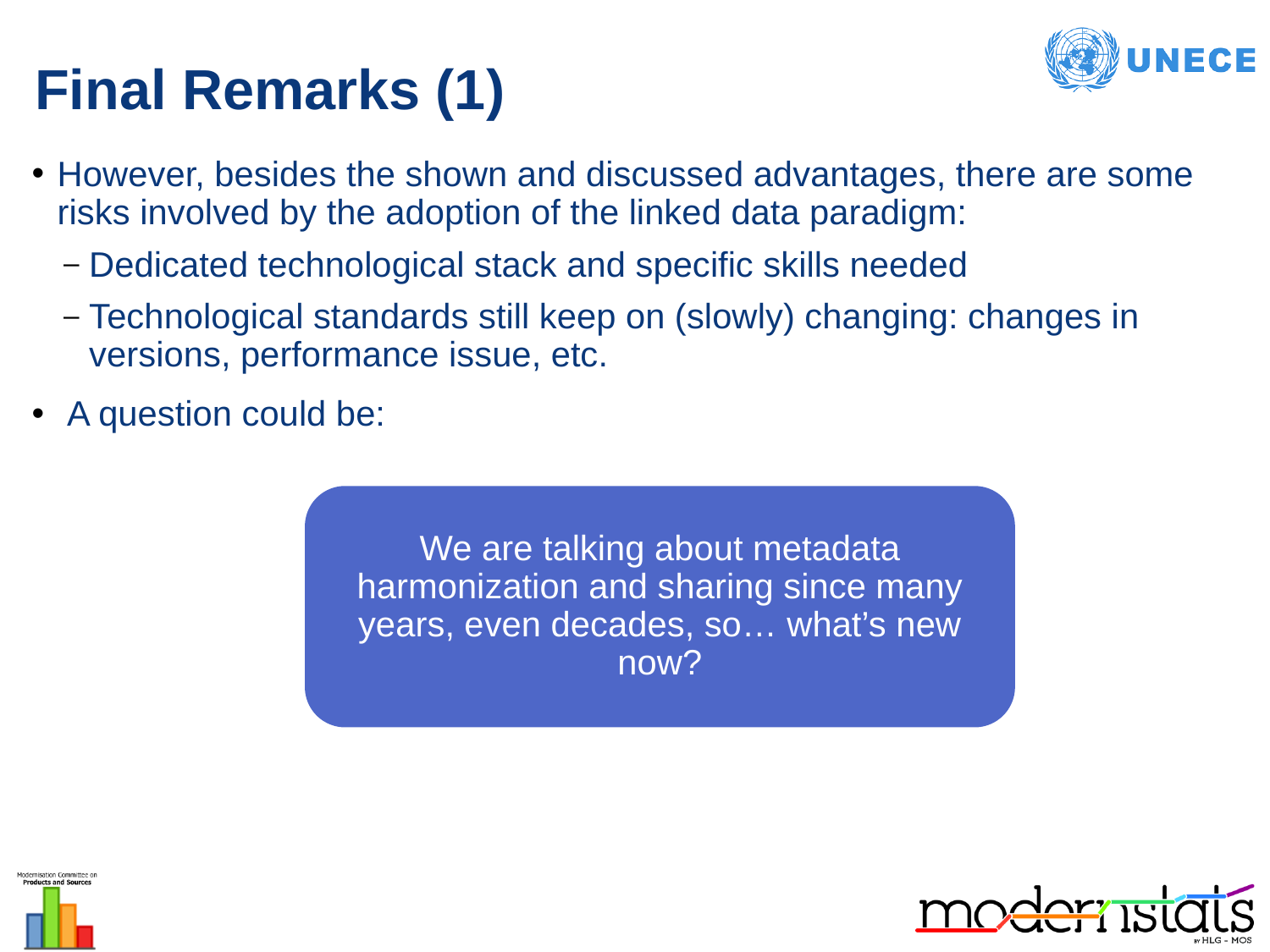

# Final Remarks (1)
However, besides the shown and discussed advantages, there are some risks involved by the adoption of the linked data paradigm:
Dedicated technological stack and specific skills needed
Technological standards still keep on (slowly) changing: changes in versions, performance issue, etc.
 A question could be:
We are talking about metadata harmonization and sharing since many years, even decades, so… what’s new now?